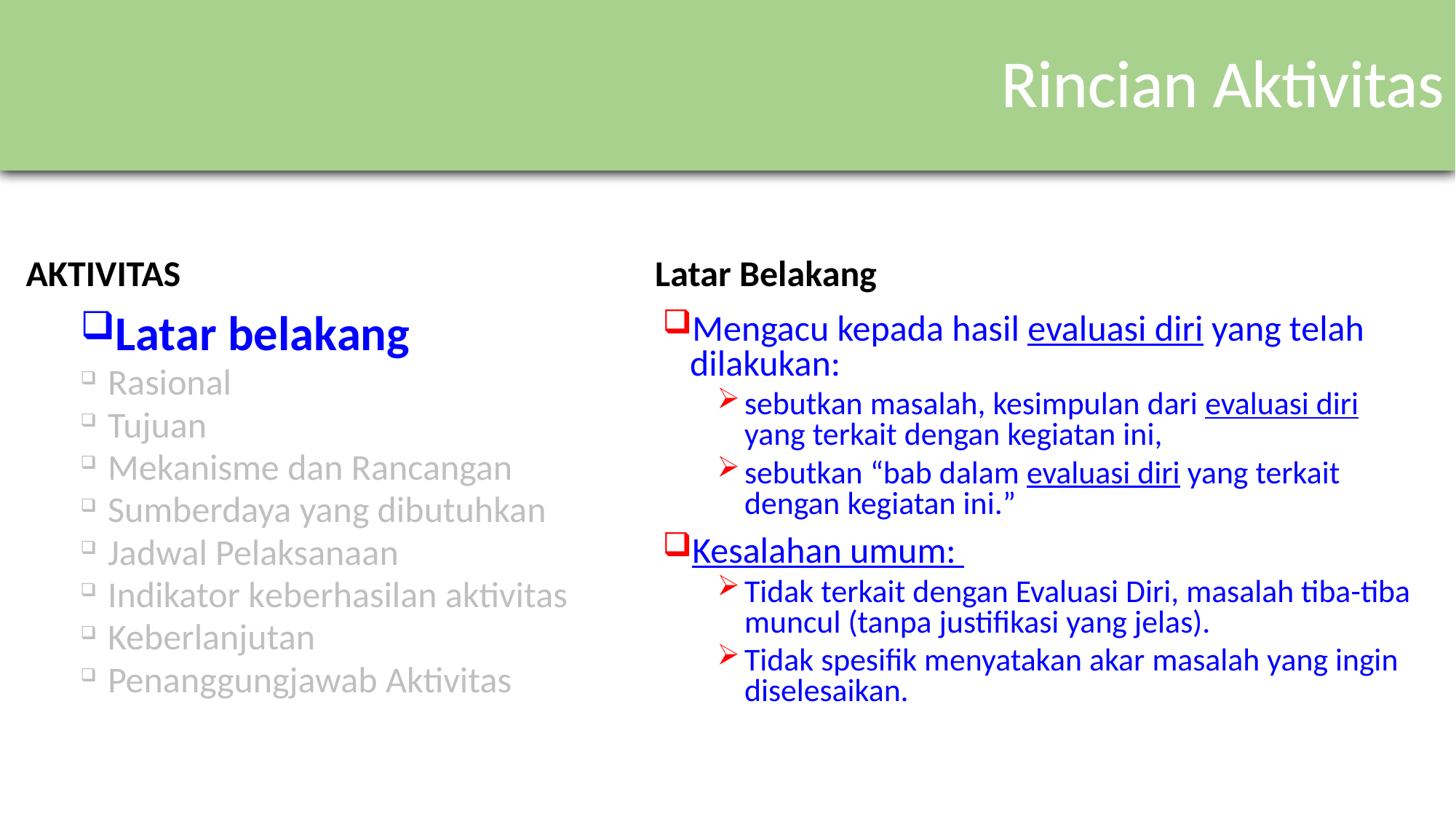

# Rincian Aktivitas
AKTIVITAS
Latar Belakang
Latar belakang
Rasional
Tujuan
Mekanisme dan Rancangan
Sumberdaya yang dibutuhkan
Jadwal Pelaksanaan
Indikator keberhasilan aktivitas
Keberlanjutan
Penanggungjawab Aktivitas

Mengacu kepada hasil evaluasi diri yang telah dilakukan:
sebutkan masalah, kesimpulan dari evaluasi diri yang terkait dengan kegiatan ini,
sebutkan “bab dalam evaluasi diri yang terkait dengan kegiatan ini.”
Kesalahan umum:
Tidak terkait dengan Evaluasi Diri, masalah tiba-tiba muncul (tanpa justifikasi yang jelas).
Tidak spesifik menyatakan akar masalah yang ingin diselesaikan.